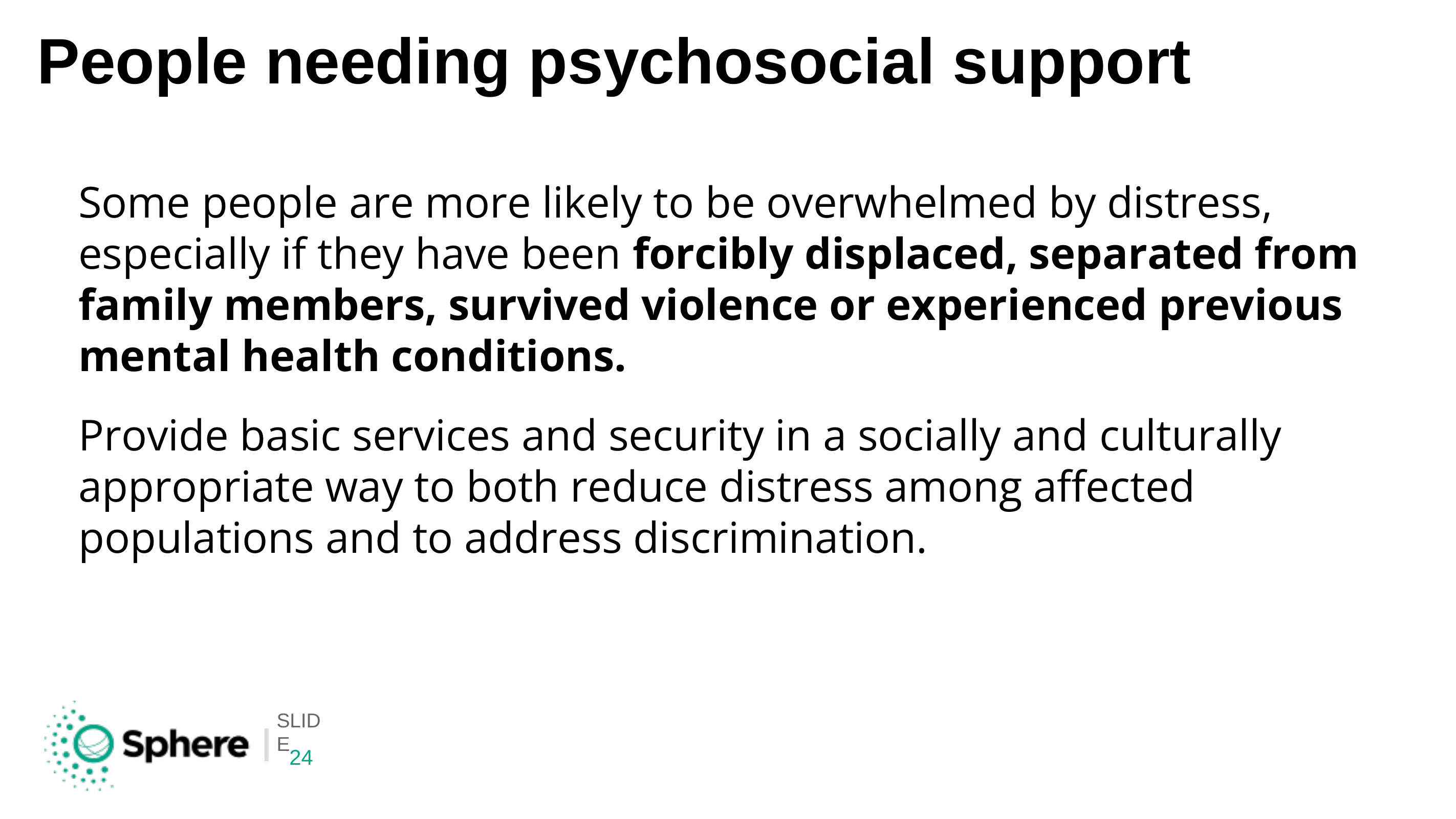

# People needing psychosocial support
Some people are more likely to be overwhelmed by distress, especially if they have been forcibly displaced, separated from family members, survived violence or experienced previous mental health conditions.
Provide basic services and security in a socially and culturally appropriate way to both reduce distress among affected populations and to address discrimination.

24